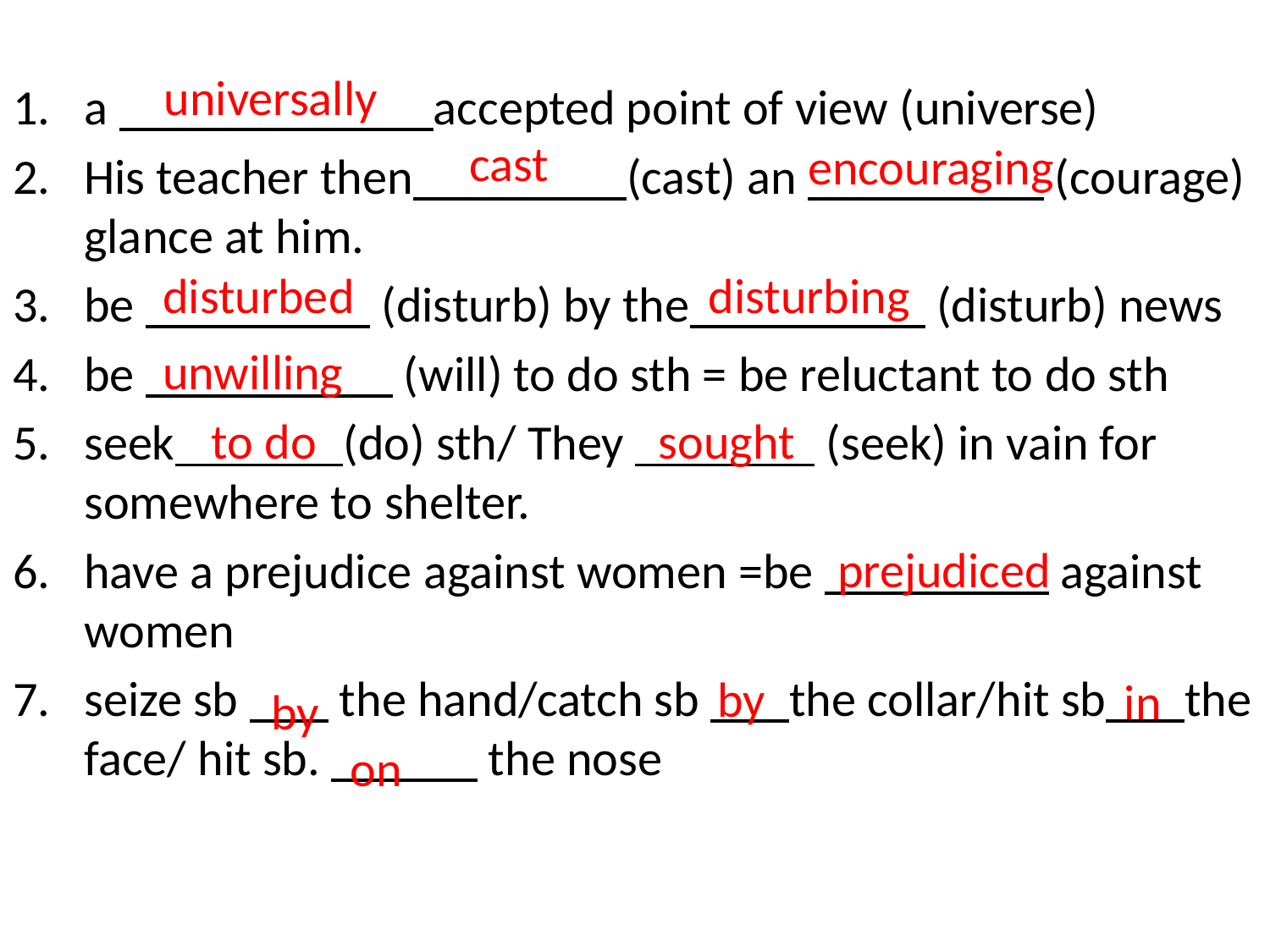

universally
a                             accepted point of view (universe)
His teacher then                   (cast) an                       (courage) glance at him.
be                      (disturb) by the                      (disturb) news
be                        (will) to do sth = be reluctant to do sth
seek               (do) sth/ They                  (seek) in vain for somewhere to shelter.
have a prejudice against women =be                      against women
seize sb         the hand/catch sb        the collar/hit sb       the face/ hit sb.               the nose

cast
encouraging
disturbed
disturbing
unwilling
to do
sought
prejudiced
by
in
by
on